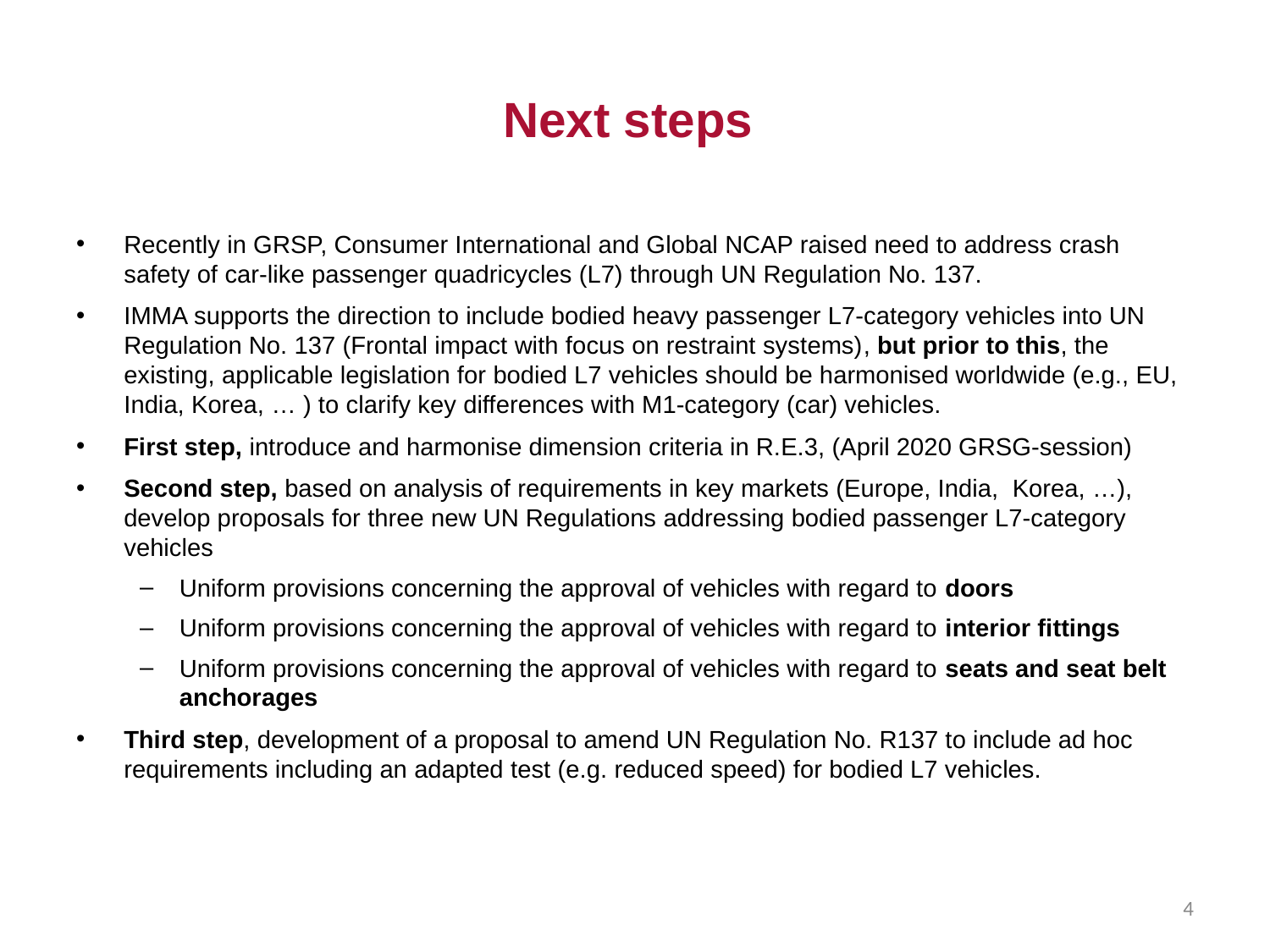

# Next steps
Recently in GRSP, Consumer International and Global NCAP raised need to address crash safety of car-like passenger quadricycles (L7) through UN Regulation No. 137.
IMMA supports the direction to include bodied heavy passenger L7-category vehicles into UN Regulation No. 137 (Frontal impact with focus on restraint systems), but prior to this, the existing, applicable legislation for bodied L7 vehicles should be harmonised worldwide (e.g., EU, India, Korea, … ) to clarify key differences with M1-category (car) vehicles.
First step, introduce and harmonise dimension criteria in R.E.3, (April 2020 GRSG-session)
Second step, based on analysis of requirements in key markets (Europe, India,  Korea, …), develop proposals for three new UN Regulations addressing bodied passenger L7-category vehicles
Uniform provisions concerning the approval of vehicles with regard to doors
Uniform provisions concerning the approval of vehicles with regard to interior fittings
Uniform provisions concerning the approval of vehicles with regard to seats and seat belt anchorages
Third step, development of a proposal to amend UN Regulation No. R137 to include ad hoc requirements including an adapted test (e.g. reduced speed) for bodied L7 vehicles.
4